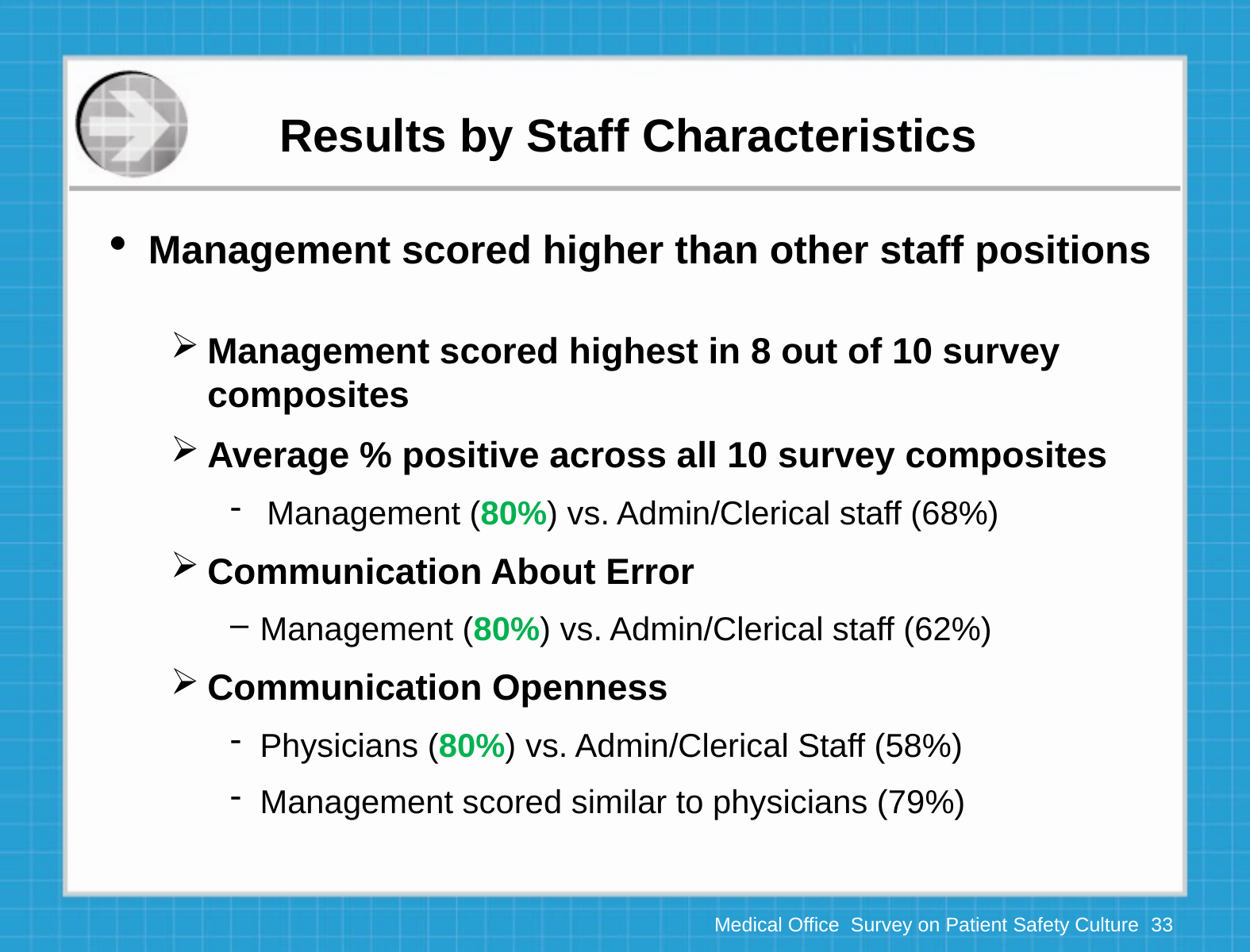

# Results by Staff Characteristics
Management scored higher than other staff positions

Management scored highest in 8 out of 10 survey composites
Average % positive across all 10 survey composites
Management (80%) vs. Admin/Clerical staff (68%)
Communication About Error
Management (80%) vs. Admin/Clerical staff (62%)
Communication Openness
Physicians (80%) vs. Admin/Clerical Staff (58%)
Management scored similar to physicians (79%)